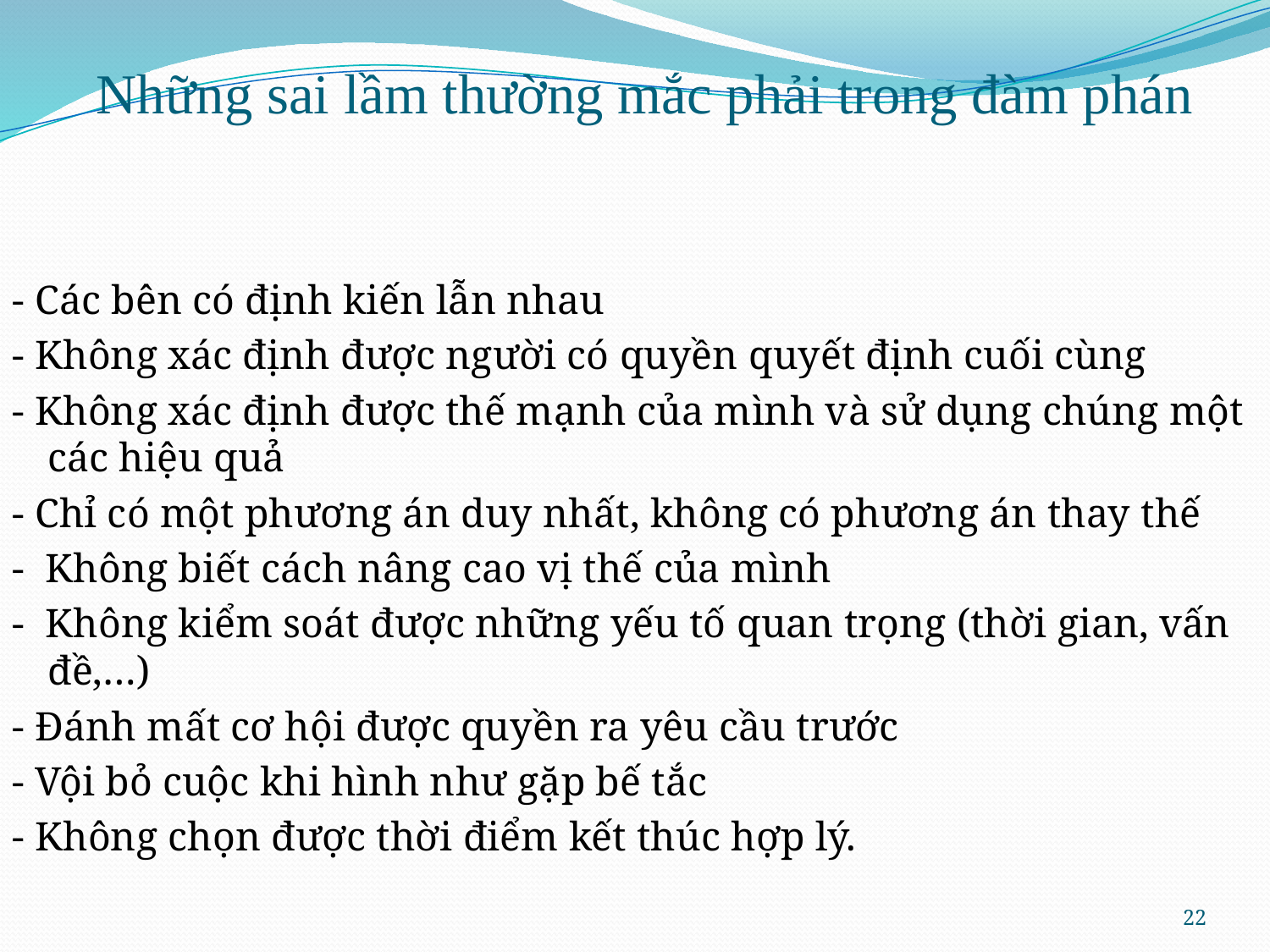

# Những sai lầm thường mắc phải trong đàm phán
- Các bên có định kiến lẫn nhau
- Không xác định được người có quyền quyết định cuối cùng
- Không xác định được thế mạnh của mình và sử dụng chúng một các hiệu quả
- Chỉ có một phương án duy nhất, không có phương án thay thế
-  Không biết cách nâng cao vị thế của mình
-  Không kiểm soát được những yếu tố quan trọng (thời gian, vấn  đề,…)
- Đánh mất cơ hội được quyền ra yêu cầu trước
- Vội bỏ cuộc khi hình như gặp bế tắc
- Không chọn được thời điểm kết thúc hợp lý.

22